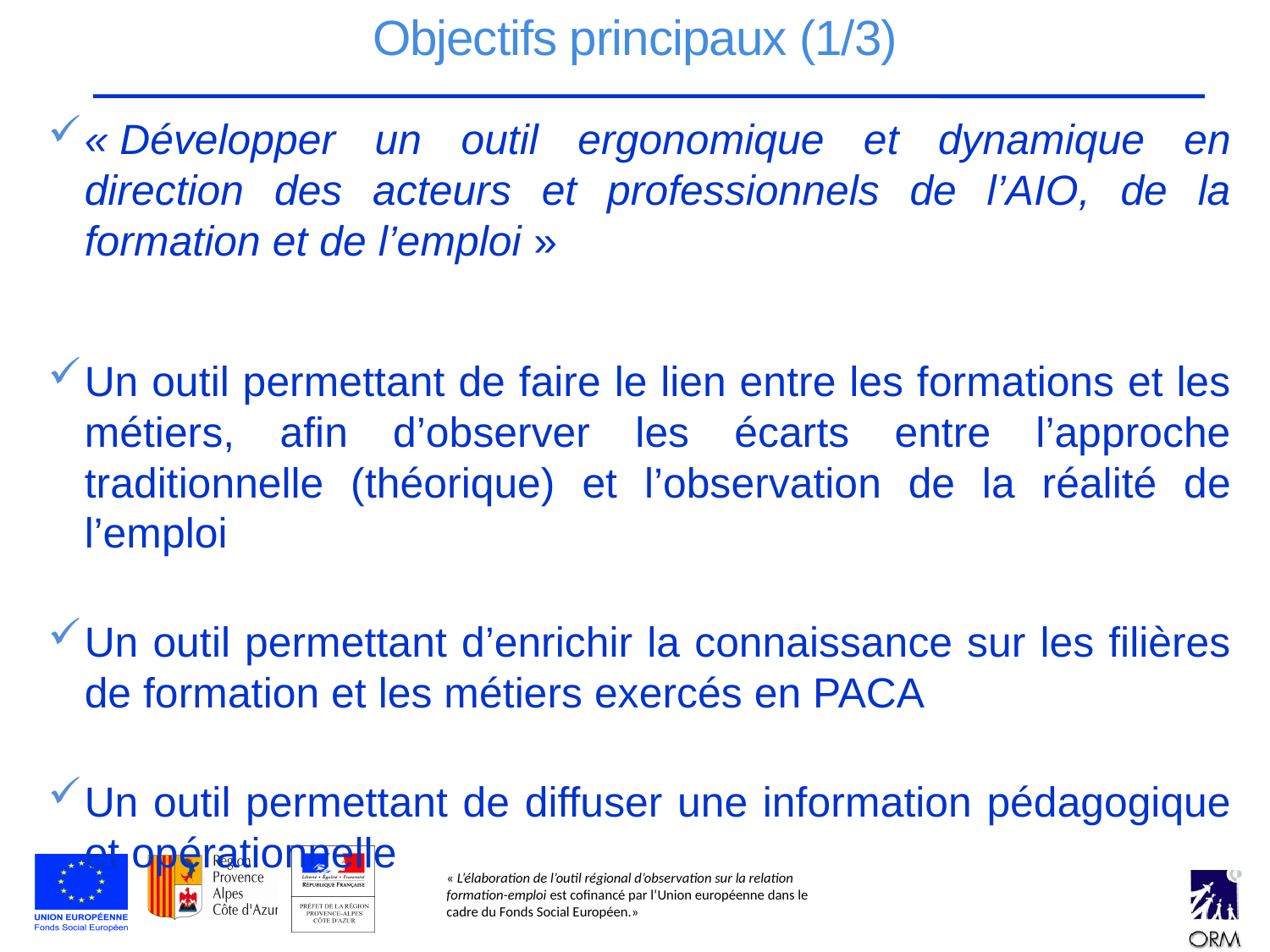

# Objectifs principaux (1/3)

« Développer un outil ergonomique et dynamique en direction des acteurs et professionnels de l’AIO, de la formation et de l’emploi »

Un outil permettant de faire le lien entre les formations et les métiers, afin d’observer les écarts entre l’approche traditionnelle (théorique) et l’observation de la réalité de l’emploi

Un outil permettant d’enrichir la connaissance sur les filières de formation et les métiers exercés en PACA

Un outil permettant de diffuser une information pédagogique et opérationnelle